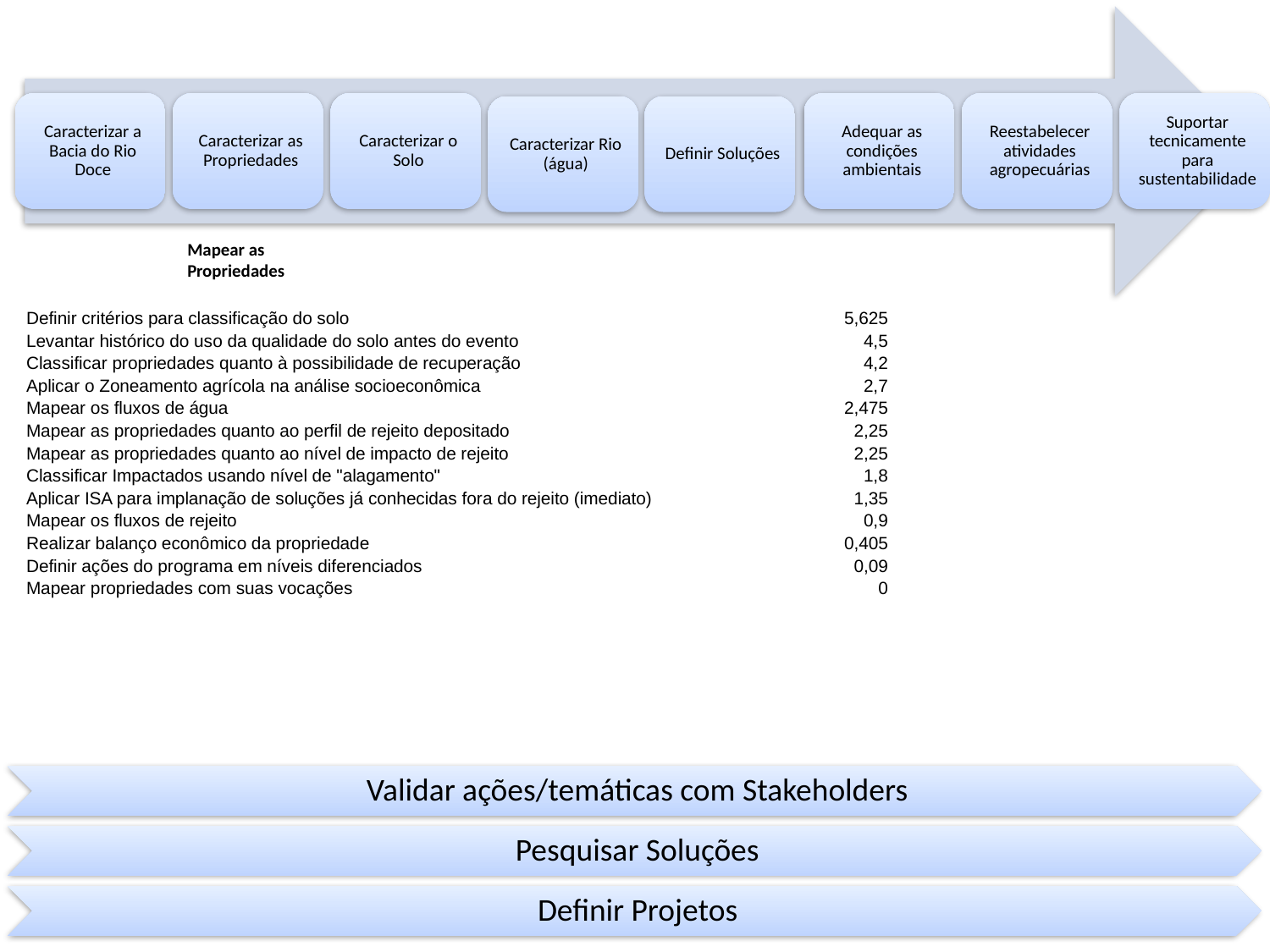

Caracterizar a Bacia do Rio Doce
Caracterizar as Propriedades
Caracterizar o Solo
Definir Soluções
Caracterizar Rio (água)
Adequar as condições ambientais
Reestabelecer atividades agropecuárias
Suportar tecnicamente para sustentabilidade
Mapear as Propriedades
| Definir critérios para classificação do solo | 5,625 |
| --- | --- |
| Levantar histórico do uso da qualidade do solo antes do evento | 4,5 |
| Classificar propriedades quanto à possibilidade de recuperação | 4,2 |
| Aplicar o Zoneamento agrícola na análise socioeconômica | 2,7 |
| Mapear os fluxos de água | 2,475 |
| Mapear as propriedades quanto ao perfil de rejeito depositado | 2,25 |
| Mapear as propriedades quanto ao nível de impacto de rejeito | 2,25 |
| Classificar Impactados usando nível de "alagamento" | 1,8 |
| Aplicar ISA para implanação de soluções já conhecidas fora do rejeito (imediato) | 1,35 |
| Mapear os fluxos de rejeito | 0,9 |
| Realizar balanço econômico da propriedade | 0,405 |
| Definir ações do programa em níveis diferenciados | 0,09 |
| Mapear propriedades com suas vocações | 0 |
Validar ações/temáticas com Stakeholders
Pesquisar Soluções
Definir Projetos